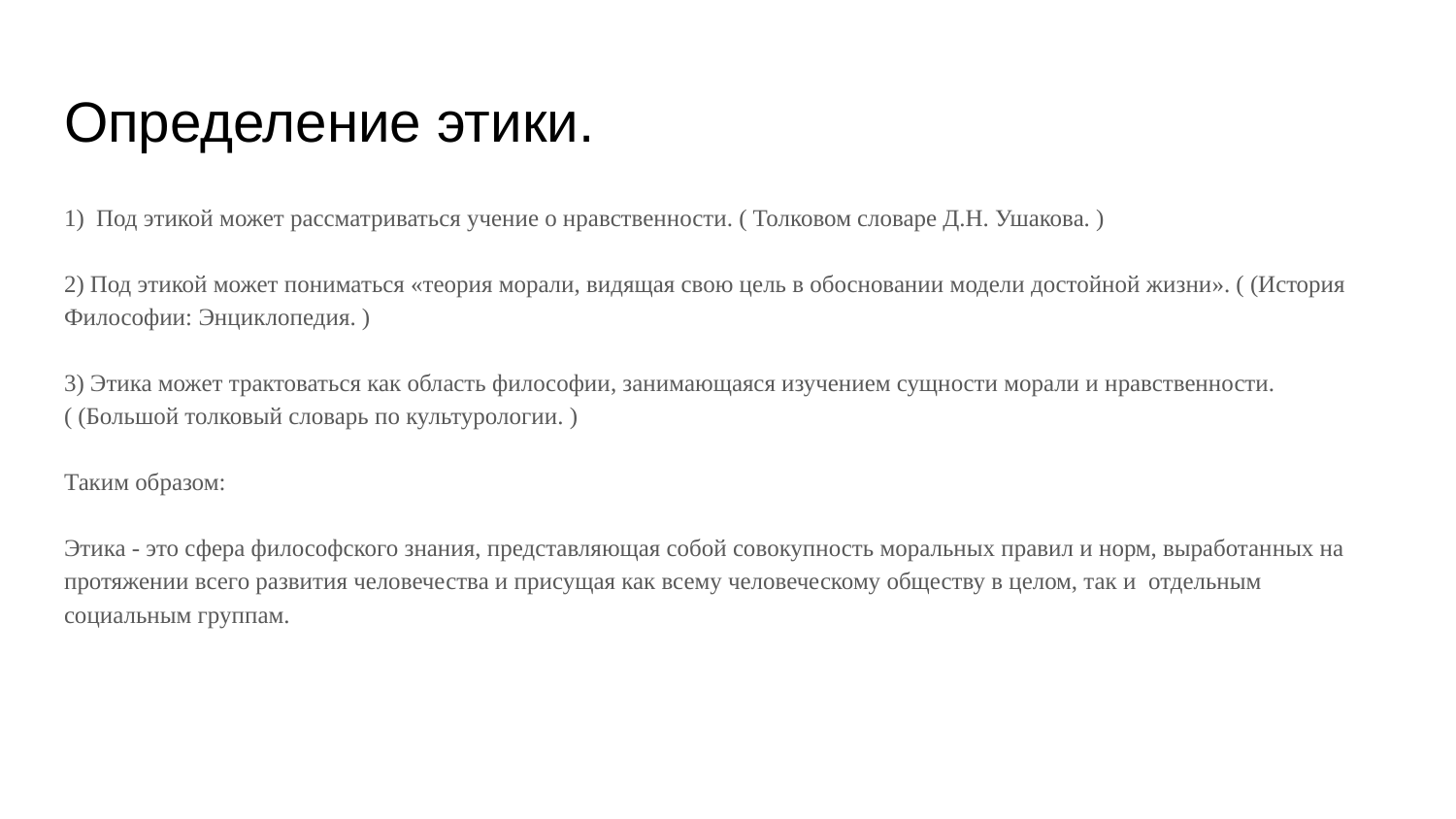

# Определение этики.
1)  Под этикой может рассматриваться учение о нравственности. ( Толковом словаре Д.Н. Ушакова. )
2) Под этикой может пониматься «теория морали, видящая свою цель в обосновании модели достойной жизни». ( (История Философии: Энциклопедия. )
3) Этика может трактоваться как область философии, занимающаяся изучением сущности морали и нравственности. ( (Большой толковый словарь по культурологии. )
Таким образом:
Этика - это сфера философского знания, представляющая собой совокупность моральных правил и норм, выработанных на протяжении всего развития человечества и присущая как всему человеческому обществу в целом, так и  отдельным социальным группам.